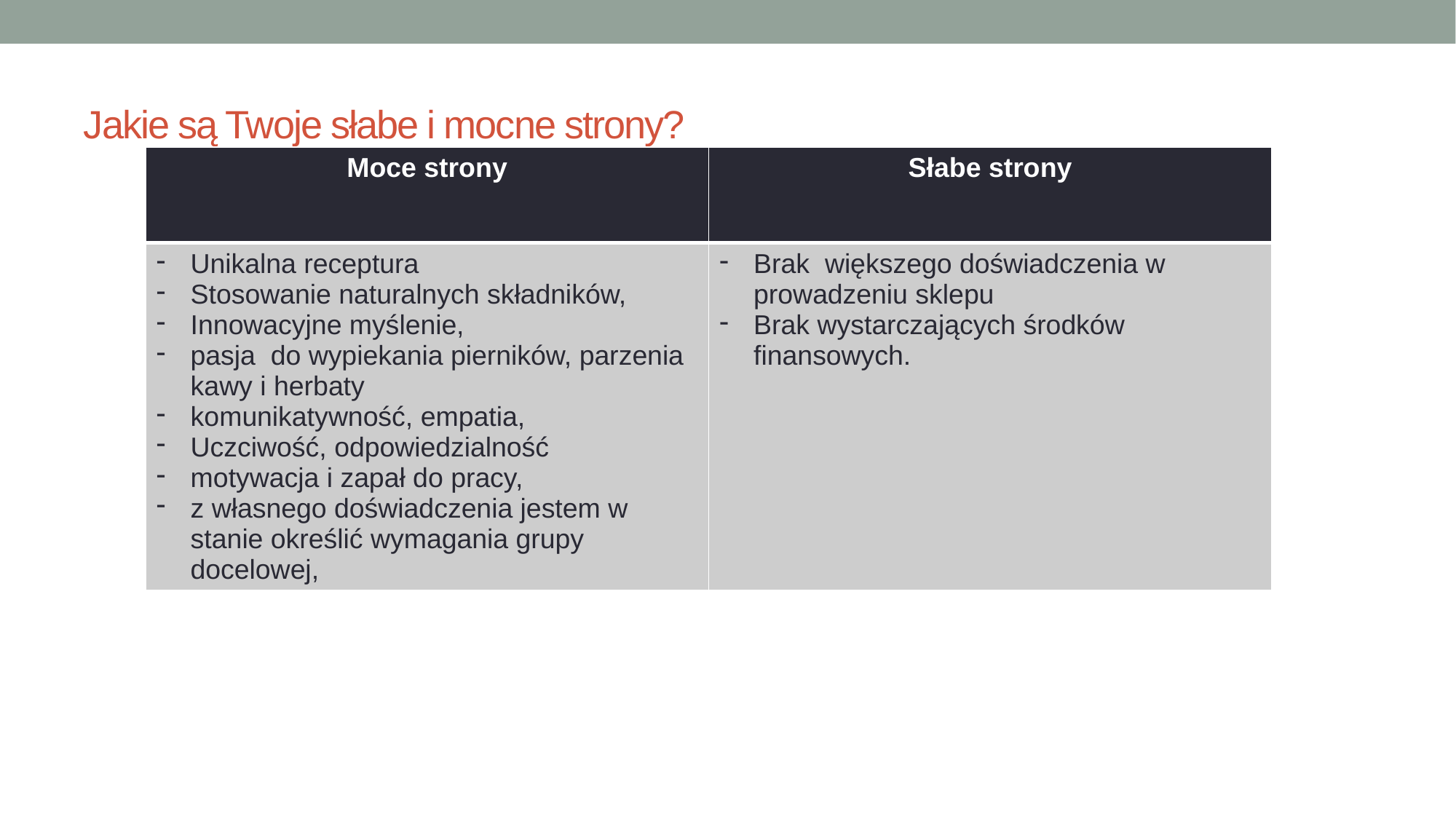

# Jakie są Twoje słabe i mocne strony?
| Moce strony | Słabe strony |
| --- | --- |
| Unikalna receptura Stosowanie naturalnych składników, Innowacyjne myślenie, pasja do wypiekania pierników, parzenia kawy i herbaty komunikatywność, empatia, Uczciwość, odpowiedzialność motywacja i zapał do pracy, z własnego doświadczenia jestem w stanie określić wymagania grupy docelowej, | Brak większego doświadczenia w prowadzeniu sklepu Brak wystarczających środków finansowych. |